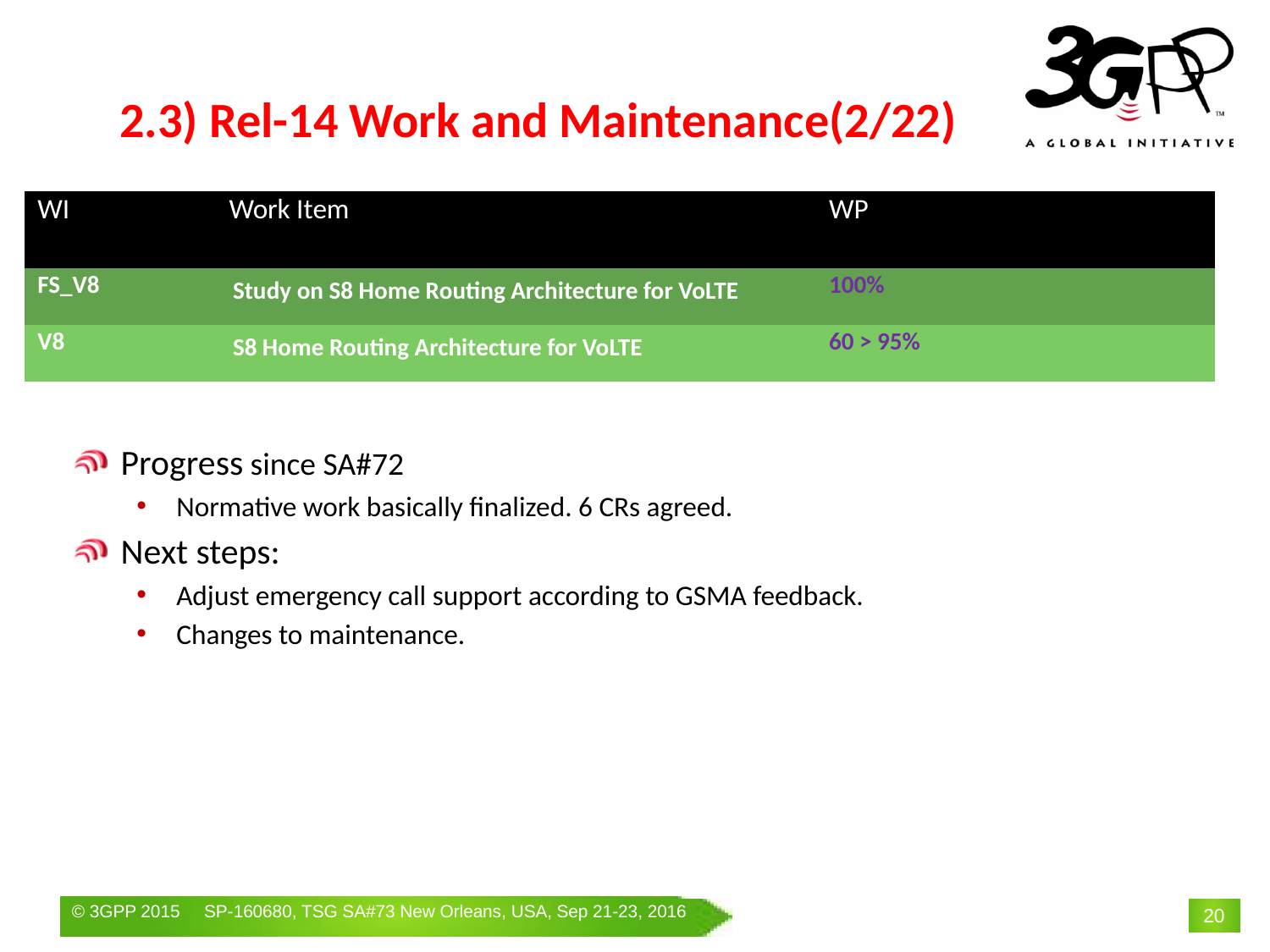

# 2.3) Rel-14 Work and Maintenance(2/22)
| WI | Work Item | WP |  |  |
| --- | --- | --- | --- | --- |
| FS\_V8 | Study on S8 Home Routing Architecture for VoLTE | 100% |  |  |
| V8 | S8 Home Routing Architecture for VoLTE | 60 > 95% |  |  |
Progress since SA#72
Normative work basically finalized. 6 CRs agreed.
Next steps:
Adjust emergency call support according to GSMA feedback.
Changes to maintenance.